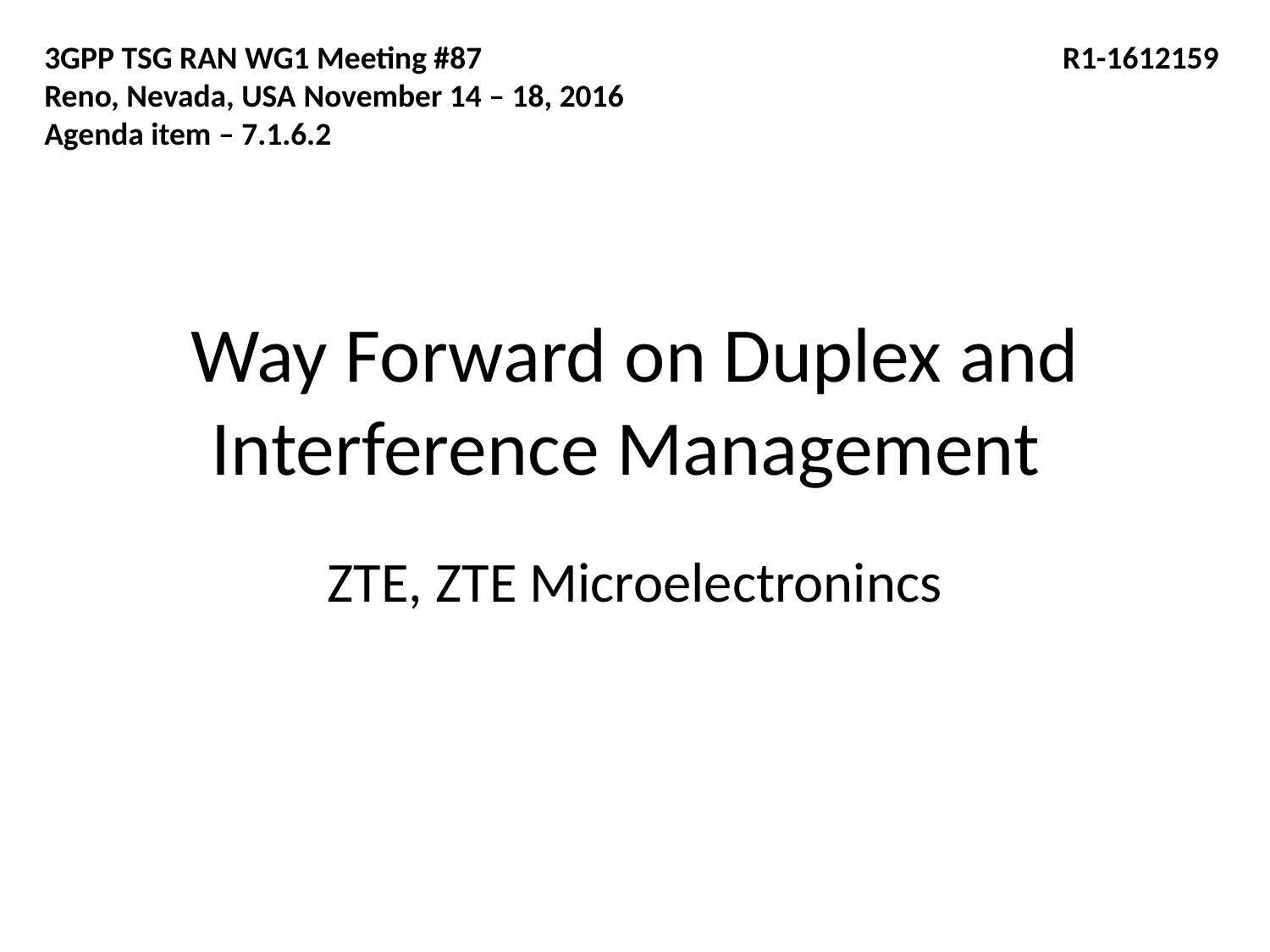

3GPP TSG RAN WG1 Meeting #87				                  R1-1612159
Reno, Nevada, USA November 14 – 18, 2016
Agenda item – 7.1.6.2
# Way Forward on Duplex and Interference Management
ZTE, ZTE Microelectronincs